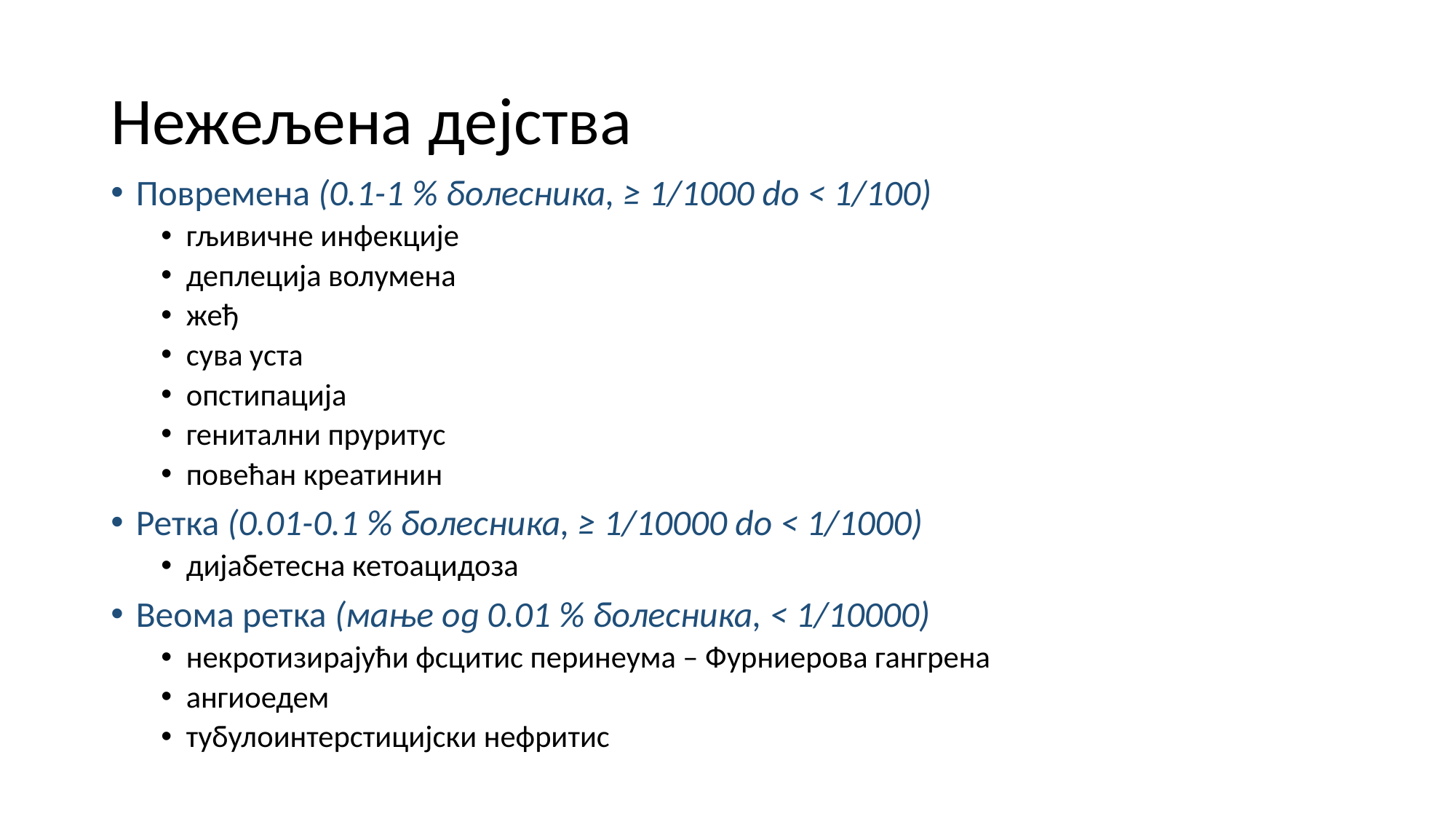

# Нежељена дејства
Повремена (0.1-1 % болесника, ≥ 1/1000 do < 1/100)
гљивичне инфекције
деплеција волумена
жеђ
сува уста
опстипација
генитални пруритус
повећан креатинин
Ретка (0.01-0.1 % болесника, ≥ 1/10000 do < 1/1000)
дијабетесна кетоацидоза
Веома ретка (мање од 0.01 % болесника, < 1/10000)
некротизирајући фсцитис перинеума – Фурниерова гангрена
ангиоедем
тубулоинтерстицијски нефритис